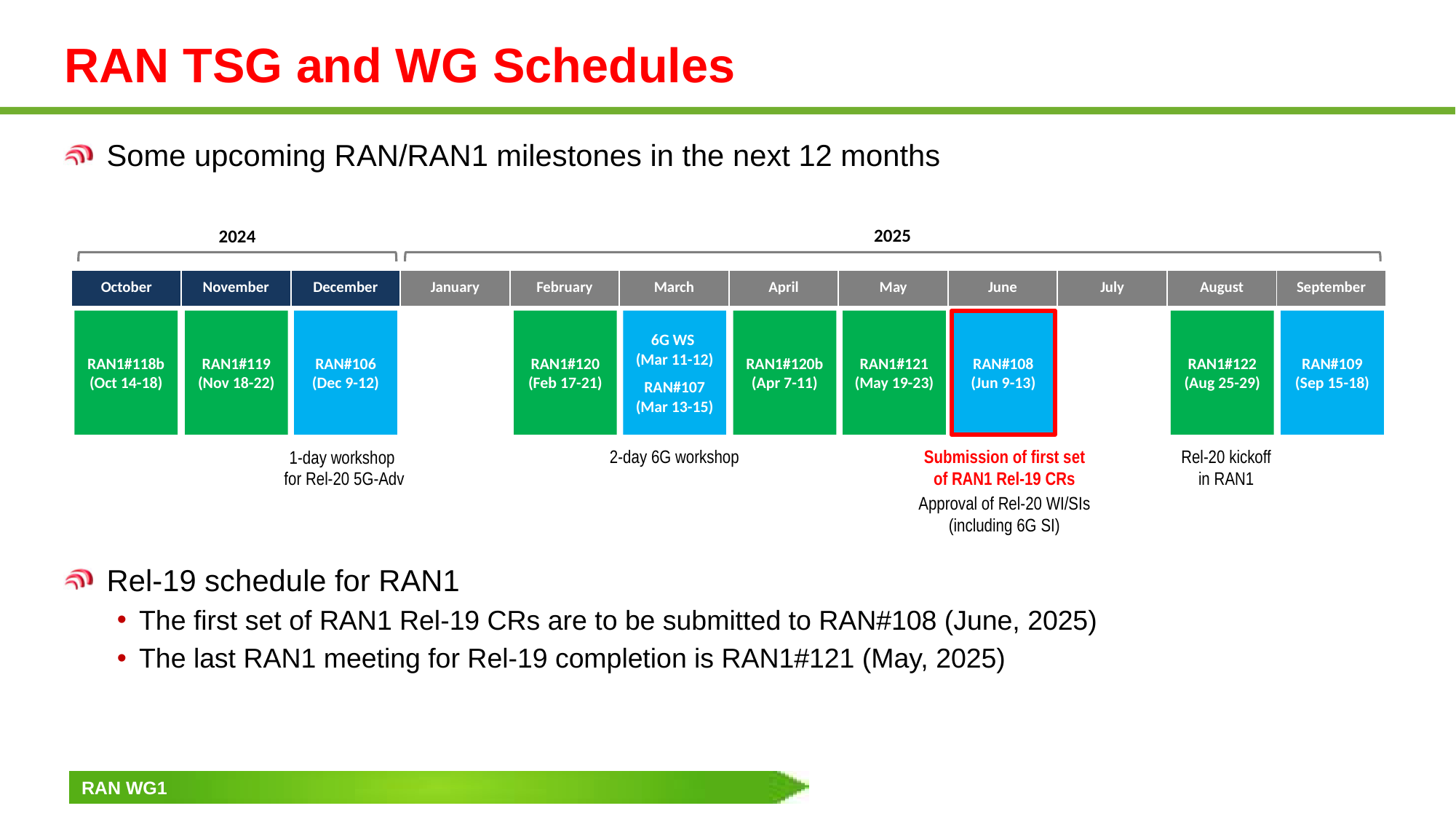

# RAN TSG and WG Schedules

Some upcoming RAN/RAN1 milestones in the next 12 months

Rel-19 schedule for RAN1
The first set of RAN1 Rel-19 CRs are to be submitted to RAN#108 (June, 2025)
The last RAN1 meeting for Rel-19 completion is RAN1#121 (May, 2025)
2025
2024
| October | November | December | January | February | March | April | May | June | July | August | September |
| --- | --- | --- | --- | --- | --- | --- | --- | --- | --- | --- | --- |
RAN1#120
(Feb 17-21)
RAN1#120b
(Apr 7-11)
RAN1#121
(May 19-23)
RAN#108
(Jun 9-13)
RAN1#122
(Aug 25-29)
RAN1#118b
(Oct 14-18)
RAN1#119
(Nov 18-22)
RAN#109
(Sep 15-18)
RAN#106
(Dec 9-12)
6G WS
(Mar 11-12)
RAN#107
(Mar 13-15)
2-day 6G workshop
Submission of first set
of RAN1 Rel-19 CRs
Rel-20 kickoff
in RAN1
1-day workshop
for Rel-20 5G-Adv
Approval of Rel-20 WI/SIs
(including 6G SI)